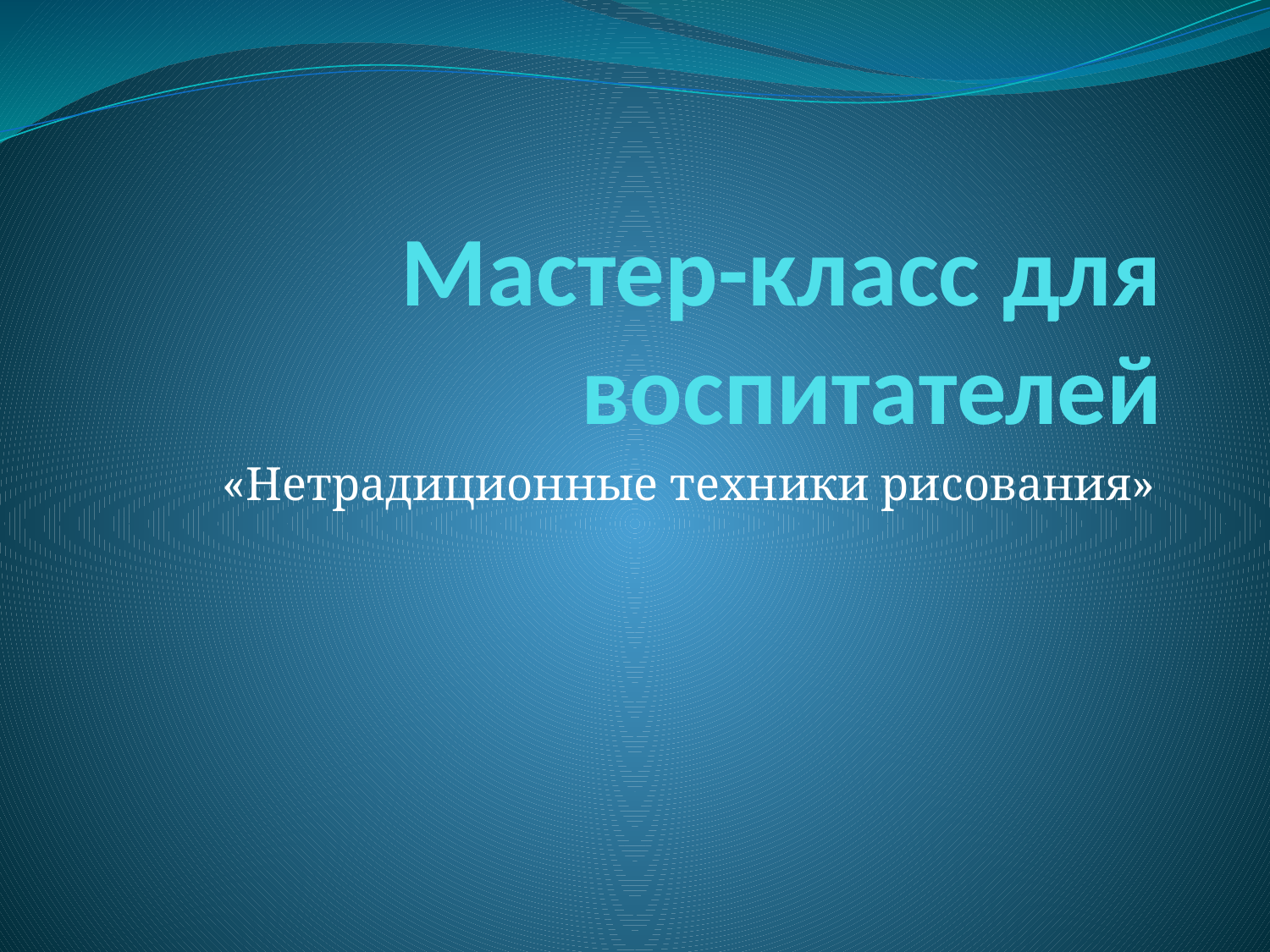

# Мастер-класс для воспитателей
«Нетрадиционные техники рисования»